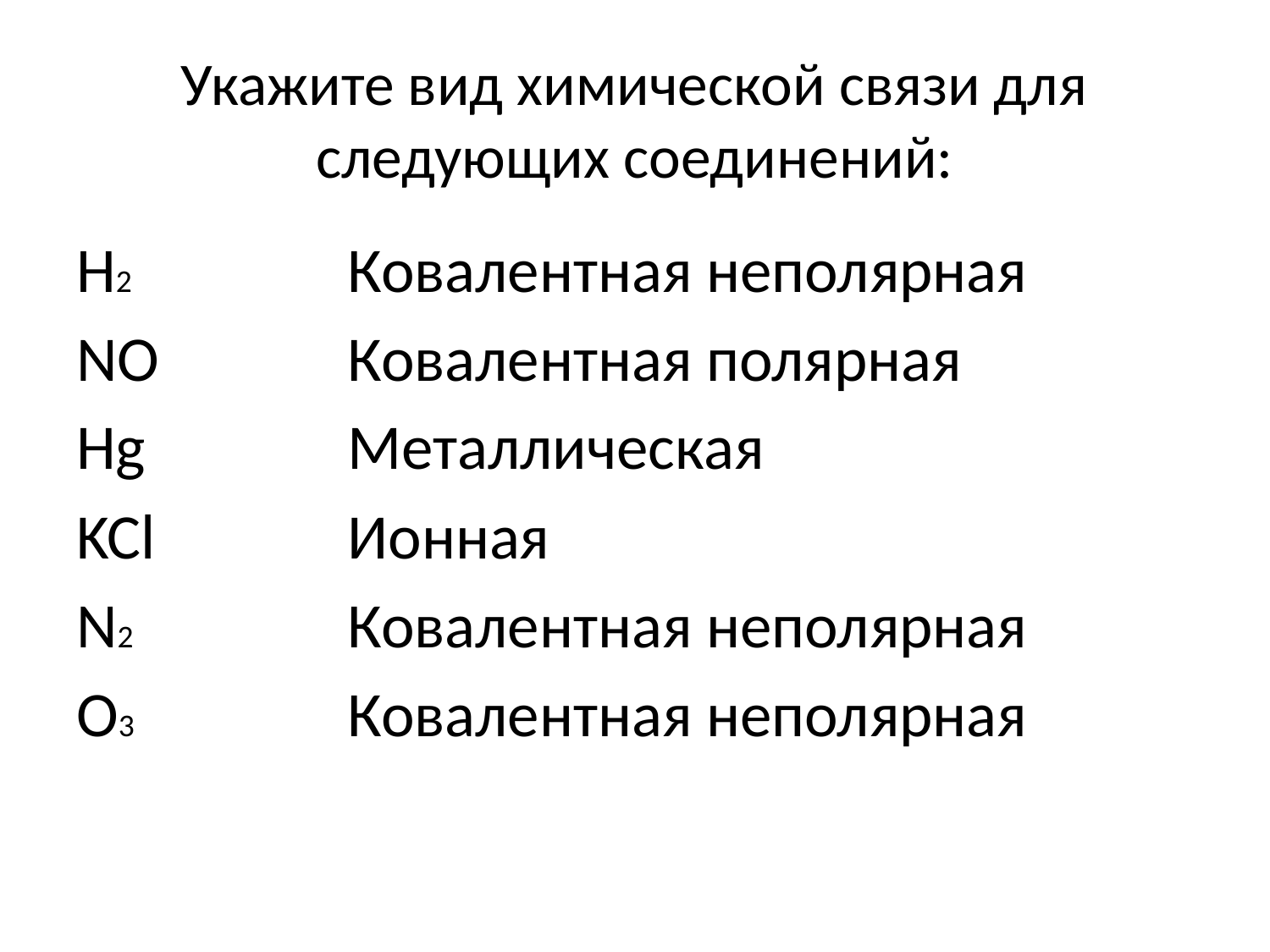

# Укажите вид химической связи для следующих соединений:
H2
NO
Hg
KCl
N2
O3
Ковалентная неполярная
Ковалентная полярная
Металлическая
Ионная
Ковалентная неполярная
Ковалентная неполярная